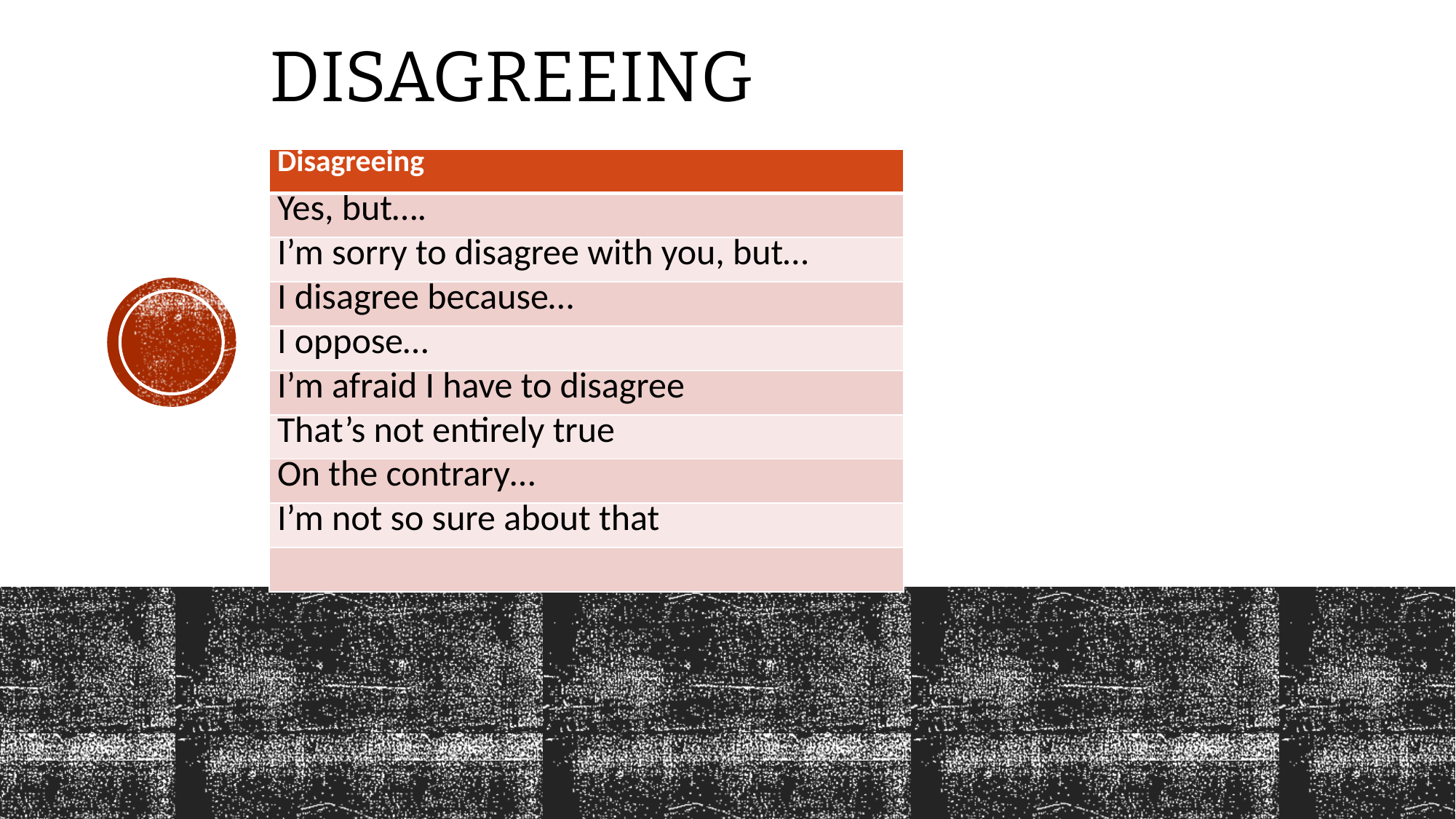

# disagreeing

| Disagreeing |
| --- |
| Yes, but…. |
| I’m sorry to disagree with you, but… |
| I disagree because… |
| I oppose… |
| I’m afraid I have to disagree |
| That’s not entirely true |
| On the contrary… |
| I’m not so sure about that |
|  |